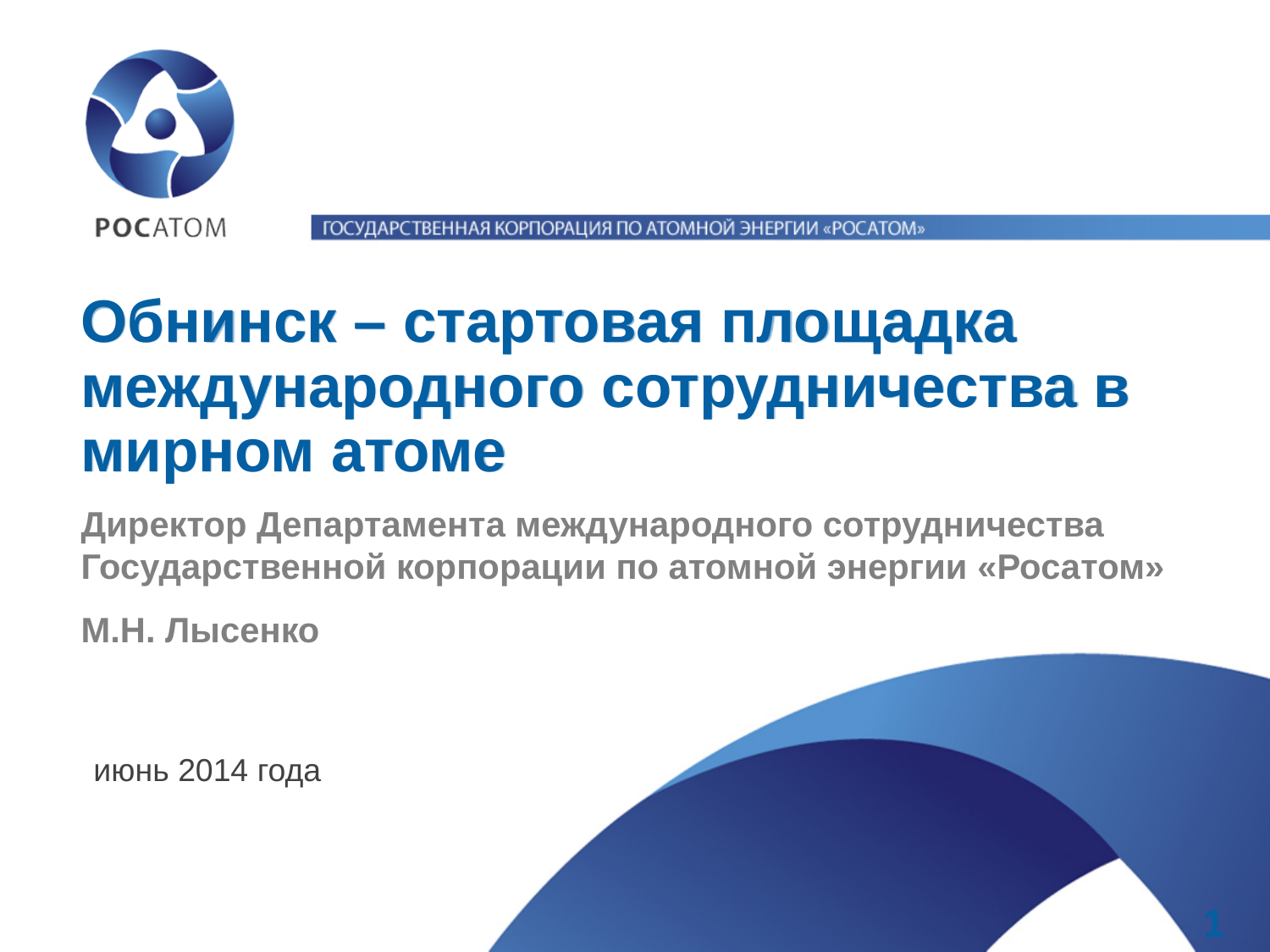

# Обнинск – стартовая площадка международного сотрудничества в мирном атоме
Директор Департамента международного сотрудничества Государственной корпорации по атомной энергии «Росатом»
М.Н. Лысенко
июнь 2014 года
1